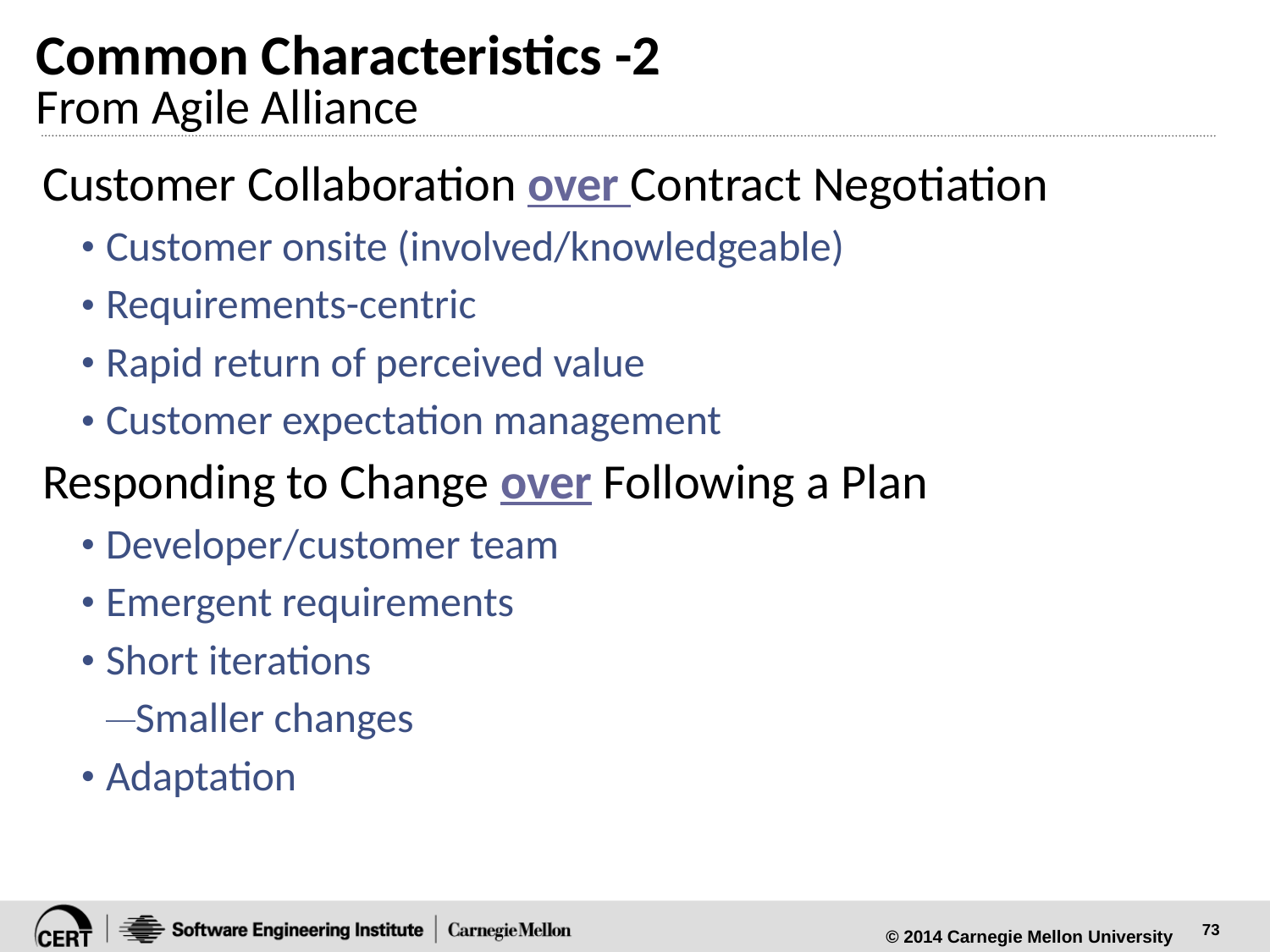

# Common Characteristics -2 From Agile Alliance
Customer Collaboration over Contract Negotiation
Customer onsite (involved/knowledgeable)
Requirements-centric
Rapid return of perceived value
Customer expectation management
Responding to Change over Following a Plan
Developer/customer team
Emergent requirements
Short iterations
Smaller changes
Adaptation